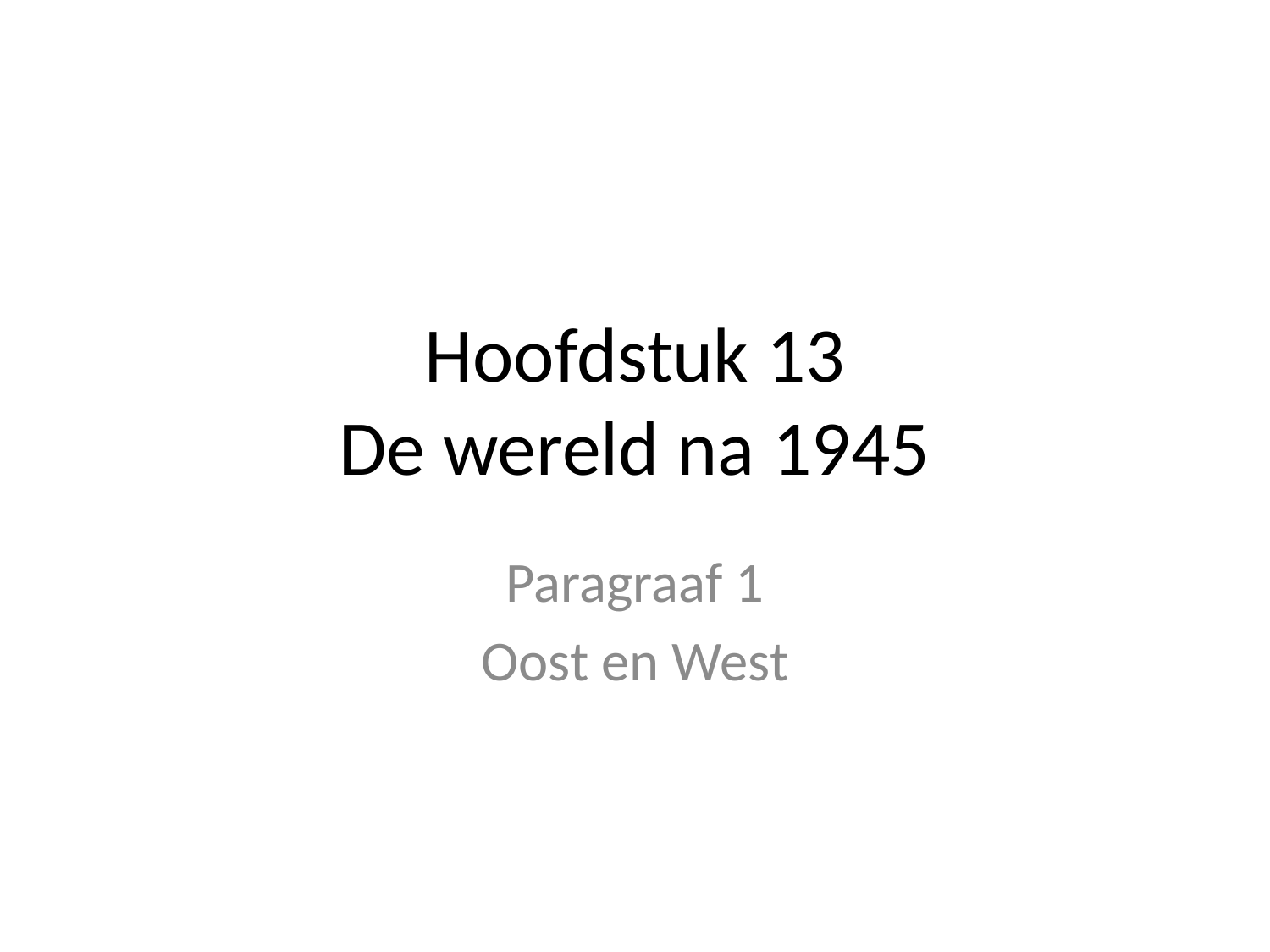

# Hoofdstuk 13 De wereld na 1945
Paragraaf 1
Oost en West